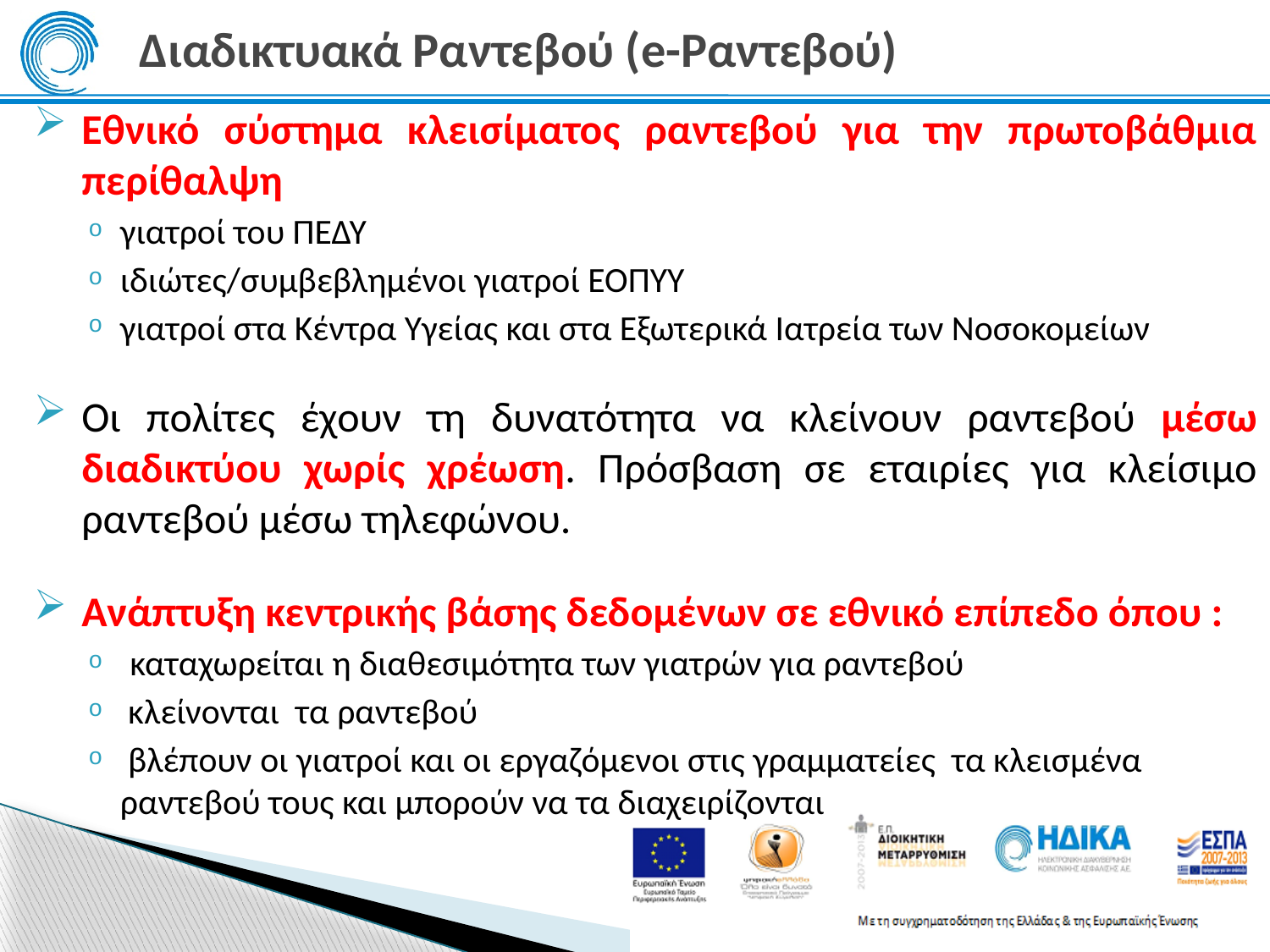

# Διαδικτυακά Ραντεβού (e-Ραντεβού)

Εθνικό σύστημα κλεισίματος ραντεβού για την πρωτοβάθμια περίθαλψη
γιατροί του ΠΕΔΥ
ιδιώτες/συμβεβλημένοι γιατροί ΕΟΠΥΥ
γιατροί στα Κέντρα Υγείας και στα Εξωτερικά Ιατρεία των Νοσοκομείων

Οι πολίτες έχουν τη δυνατότητα να κλείνουν ραντεβού μέσω διαδικτύου χωρίς χρέωση. Πρόσβαση σε εταιρίες για κλείσιμο ραντεβού μέσω τηλεφώνου.

Ανάπτυξη κεντρικής βάσης δεδομένων σε εθνικό επίπεδο όπου :
 καταχωρείται η διαθεσιμότητα των γιατρών για ραντεβού
 κλείνονται  τα ραντεβού
 βλέπουν οι γιατροί και οι εργαζόμενοι στις γραμματείες  τα κλεισμένα ραντεβού τους και μπορούν να τα διαχειρίζονται